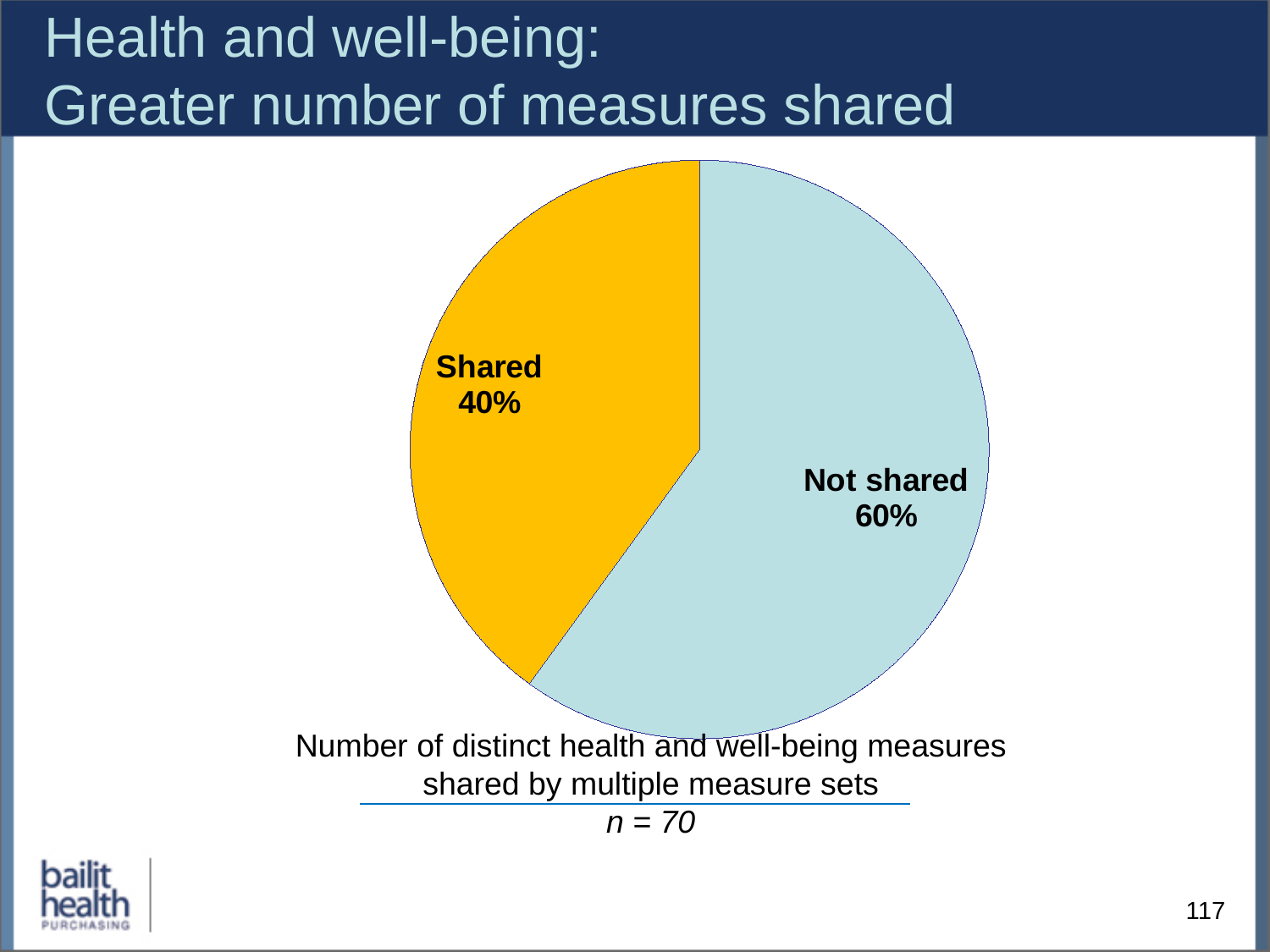

# Health and well-being: Greater number of measures shared

### Chart

| Category | Column1 |
|---|---|
| Not shared | 42.0 |
| Shared | 28.0 |
Number of distinct health and well-being measures shared by multiple measure sets
n = 70
117